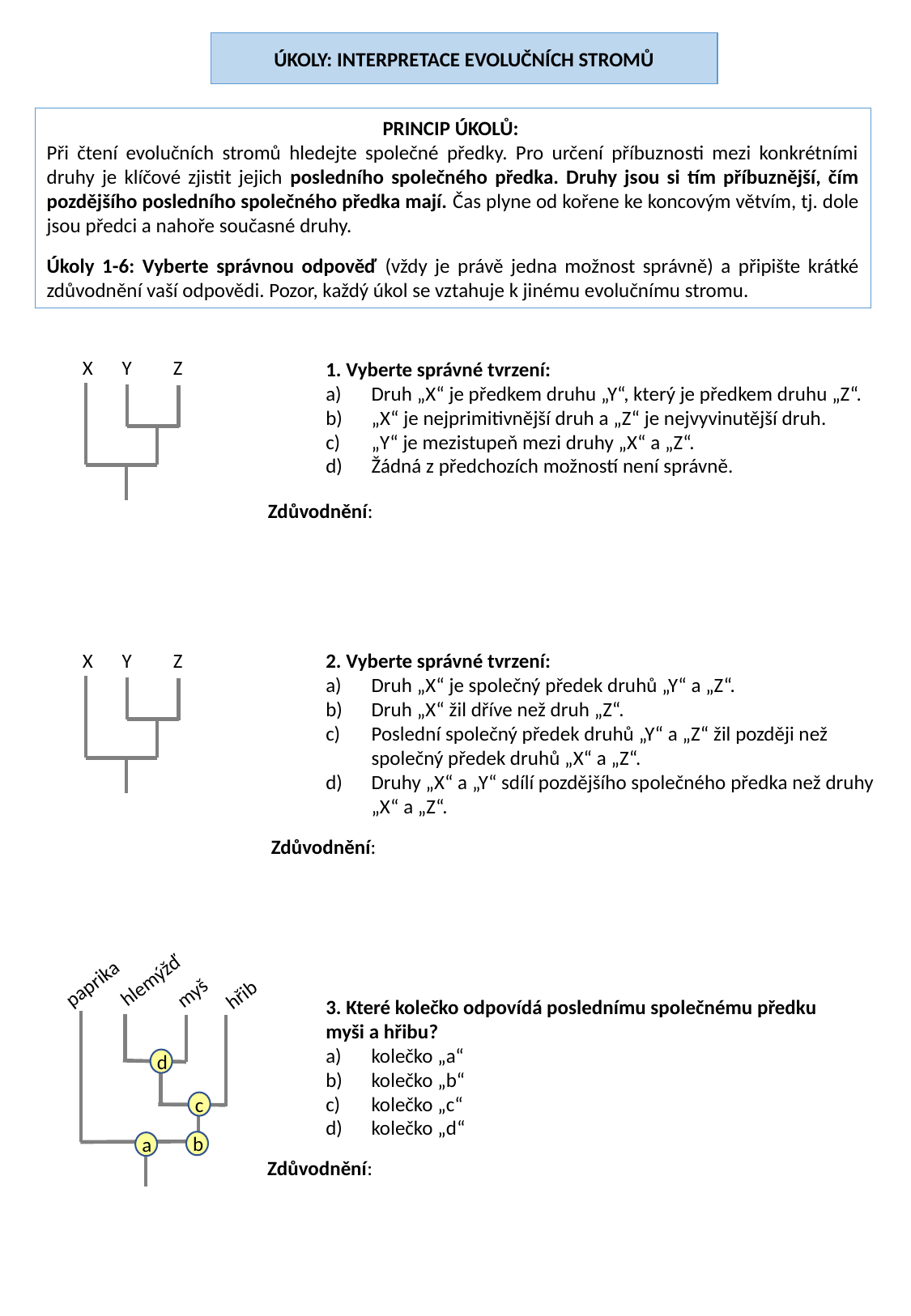

ÚKOLY: INTERPRETACE EVOLUČNÍCH STROMŮ
PRINCIP ÚKOLŮ:
Při čtení evolučních stromů hledejte společné předky. Pro určení příbuznosti mezi konkrétními druhy je klíčové zjistit jejich posledního společného předka. Druhy jsou si tím příbuznější, čím pozdějšího posledního společného předka mají. Čas plyne od kořene ke koncovým větvím, tj. dole jsou předci a nahoře současné druhy.

Úkoly 1-6: Vyberte správnou odpověď (vždy je právě jedna možnost správně) a připište krátké zdůvodnění vaší odpovědi. Pozor, každý úkol se vztahuje k jinému evolučnímu stromu.
X
Y
Z
1. Vyberte správné tvrzení:
Druh „X“ je předkem druhu „Y“, který je předkem druhu „Z“.
„X“ je nejprimitivnější druh a „Z“ je nejvyvinutější druh.
„Y“ je mezistupeň mezi druhy „X“ a „Z“.
Žádná z předchozích možností není správně.

Zdůvodnění:
X
Y
Z
2. Vyberte správné tvrzení:
Druh „X“ je společný předek druhů „Y“ a „Z“.
Druh „X“ žil dříve než druh „Z“.
Poslední společný předek druhů „Y“ a „Z“ žil později než společný předek druhů „X“ a „Z“.
Druhy „X“ a „Y“ sdílí pozdějšího společného předka než druhy „X“ a „Z“.

Zdůvodnění:
hlemýžď
paprika
hřib
myš
d
c
b
a
3. Které kolečko odpovídá poslednímu společnému předku myši a hřibu?
kolečko „a“
kolečko „b“
kolečko „c“
kolečko „d“

Zdůvodnění: